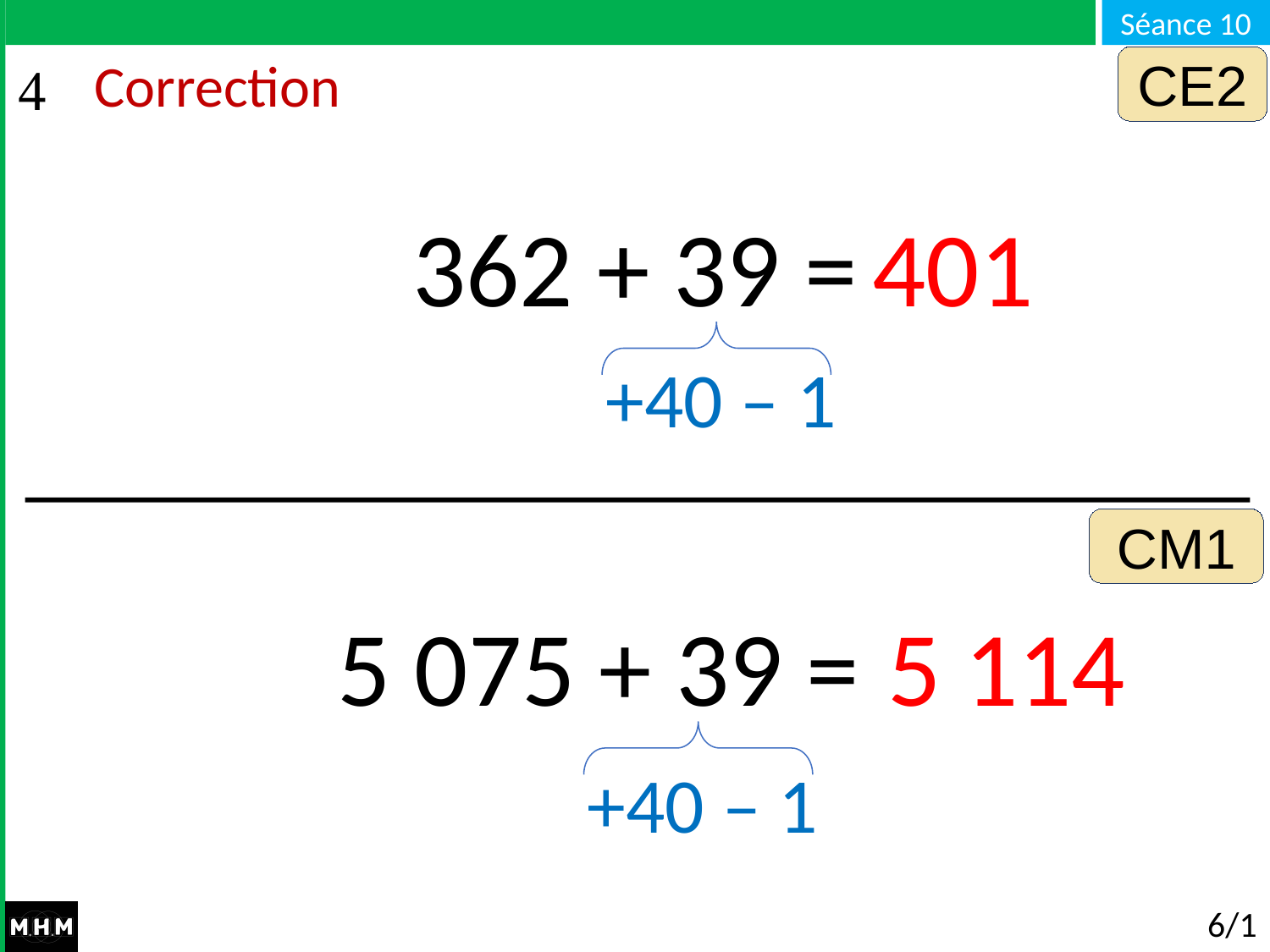

CE2
# Correction
362 + 39 =
401

+40 – 1

CM1
5 075 + 39 =
5 114

+40 – 1
6/10